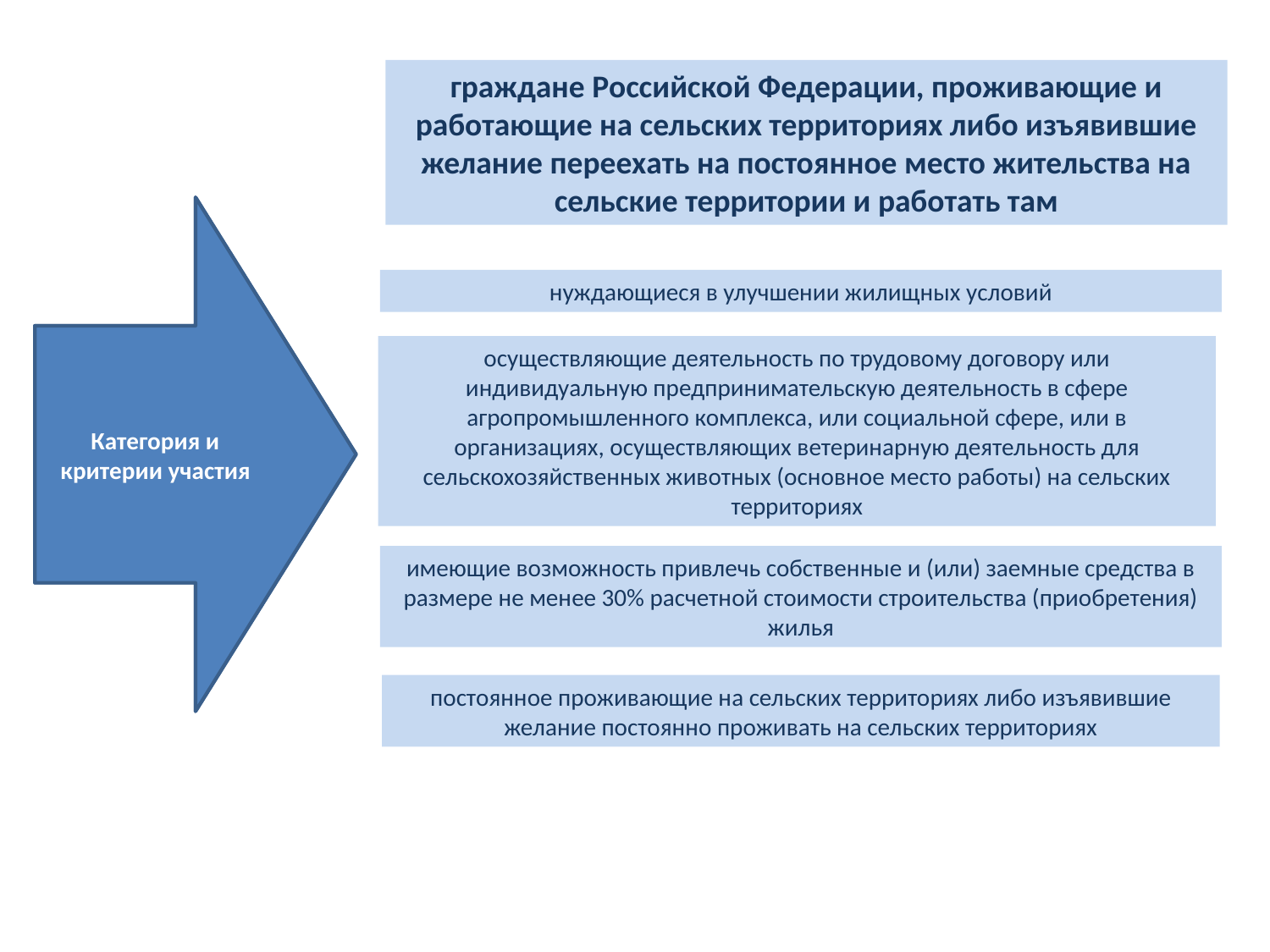

граждане Российской Федерации, проживающие и работающие на сельских территориях либо изъявившие желание переехать на постоянное место жительства на сельские территории и работать там
Категория и критерии участия
Категория и критерии участия
нуждающиеся в улучшении жилищных условий
осуществляющие деятельность по трудовому договору или индивидуальную предпринимательскую деятельность в сфере агропромышленного комплекса, или социальной сфере, или в организациях, осуществляющих ветеринарную деятельность для сельскохозяйственных животных (основное место работы) на сельских территориях
имеющие возможность привлечь собственные и (или) заемные средства в размере не менее 30% расчетной стоимости строительства (приобретения) жилья
постоянное проживающие на сельских территориях либо изъявившие желание постоянно проживать на сельских территориях